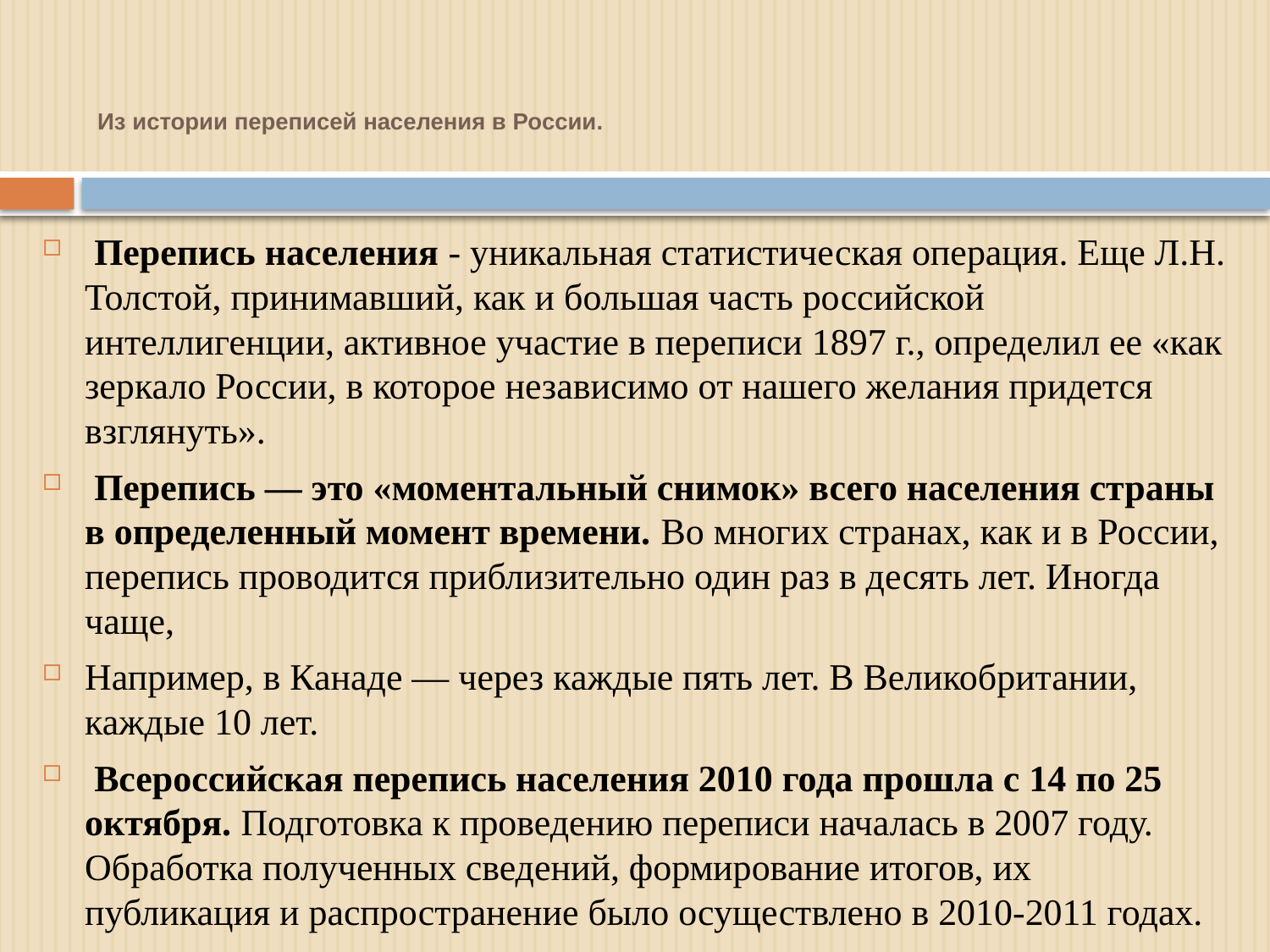

# Из истории переписей населения в России.
 Перепись населения - уникальная статистическая операция. Еще Л.Н. Толстой, принимавший, как и большая часть российской интеллигенции, активное участие в переписи 1897 г., определил ее «как зеркало России, в которое независимо от нашего желания придется взглянуть».
 Перепись — это «моментальный снимок» всего населения страны в определенный момент времени. Во многих странах, как и в России, перепись проводится приблизительно один раз в десять лет. Иногда чаще,
Например, в Канаде — через каждые пять лет. В Великобритании, каждые 10 лет.
 Всероссийская перепись населения 2010 года прошла с 14 по 25 октября. Подготовка к проведению переписи началась в 2007 году. Обработка полученных сведений, формирование итогов, их публикация и распространение было осуществлено в 2010-2011 годах.